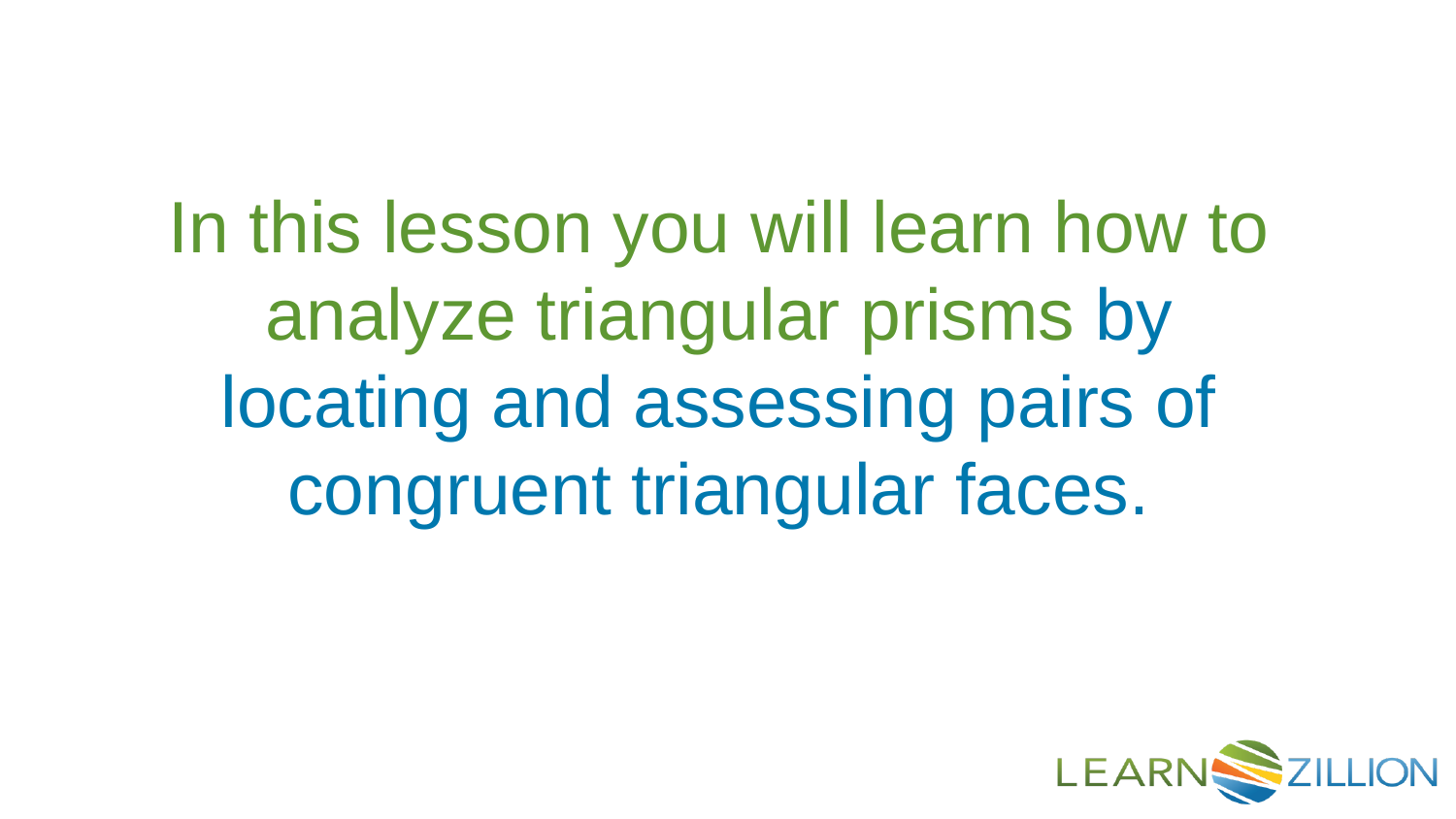

In this lesson you will learn how to analyze triangular prisms by locating and assessing pairs of congruent triangular faces.